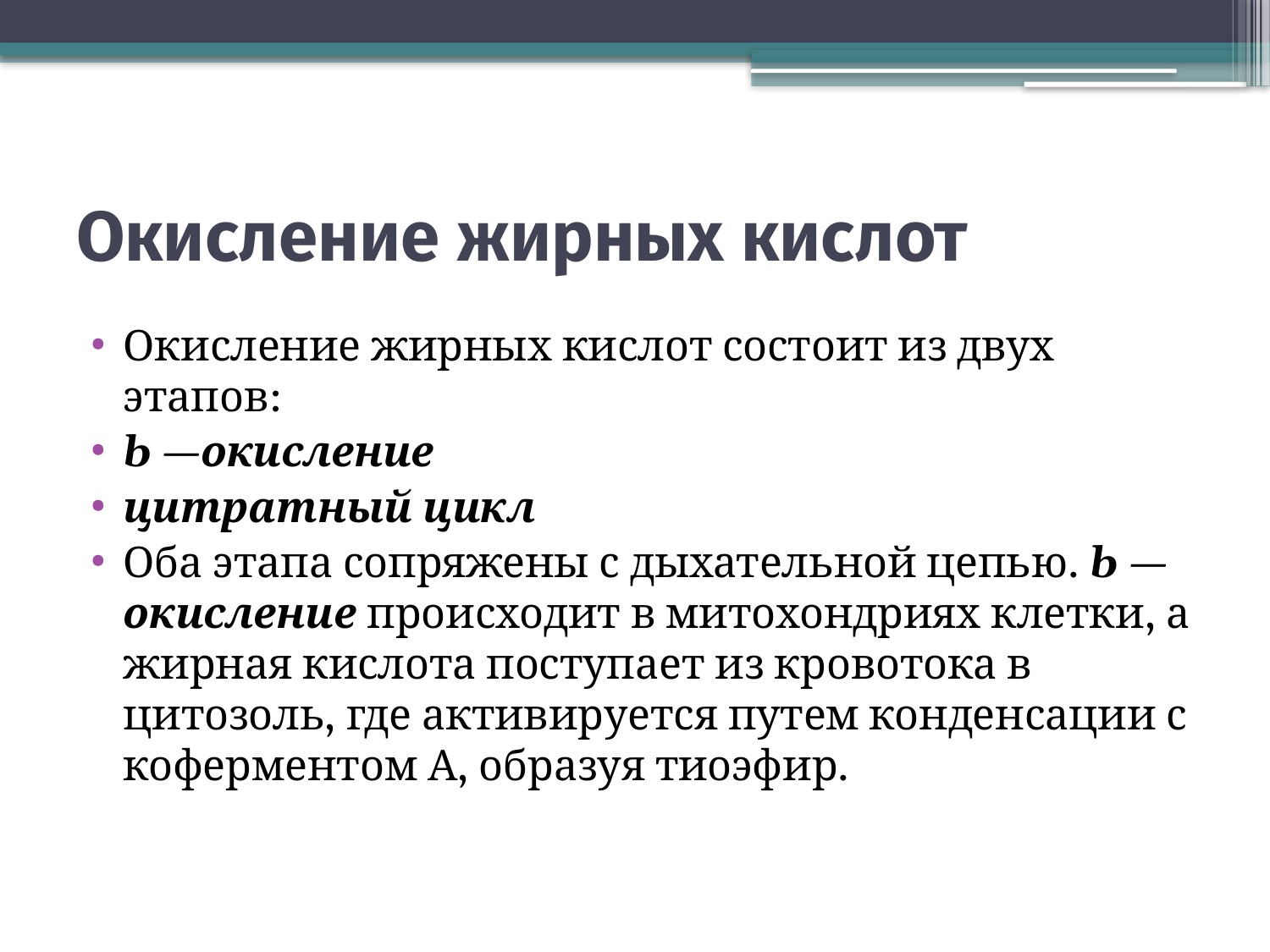

# Окисление жирных кислот
Окисление жирных кислот состоит из двух этапов:
b —окисление
цитратный цикл
Оба этапа сопряжены с дыхательной цепью. b —окисление происходит в митохондриях клетки, а жирная кислота поступает из кровотока в цитозоль, где активируется путем конденсации с коферментом А, образуя тиоэфир.